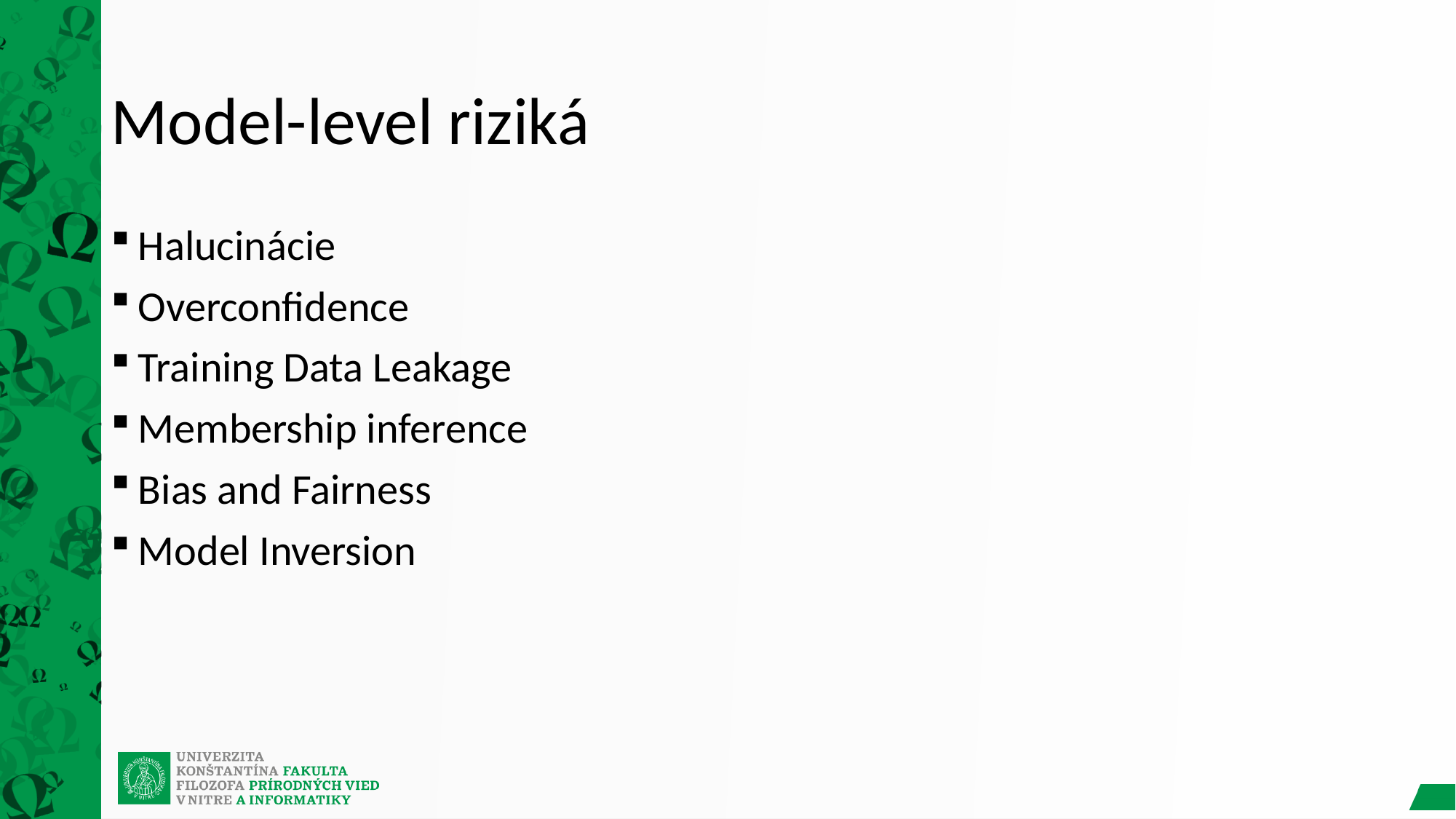

# Model-level riziká
Halucinácie
Overconfidence
Training Data Leakage
Membership inference
Bias and Fairness
Model Inversion